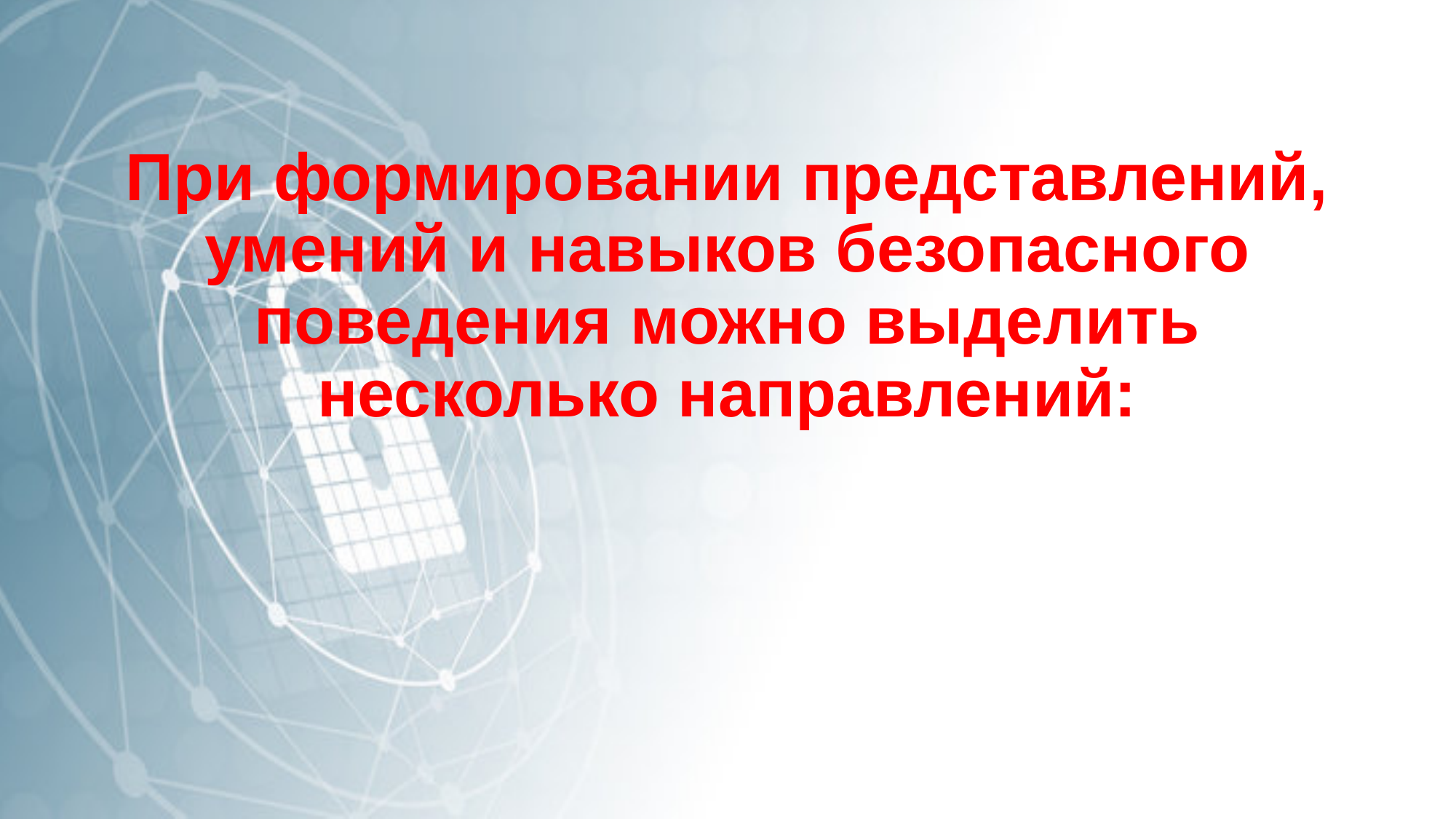

# При формировании представлений, умений и навыков безопасного поведения можно выделить несколько направлений: